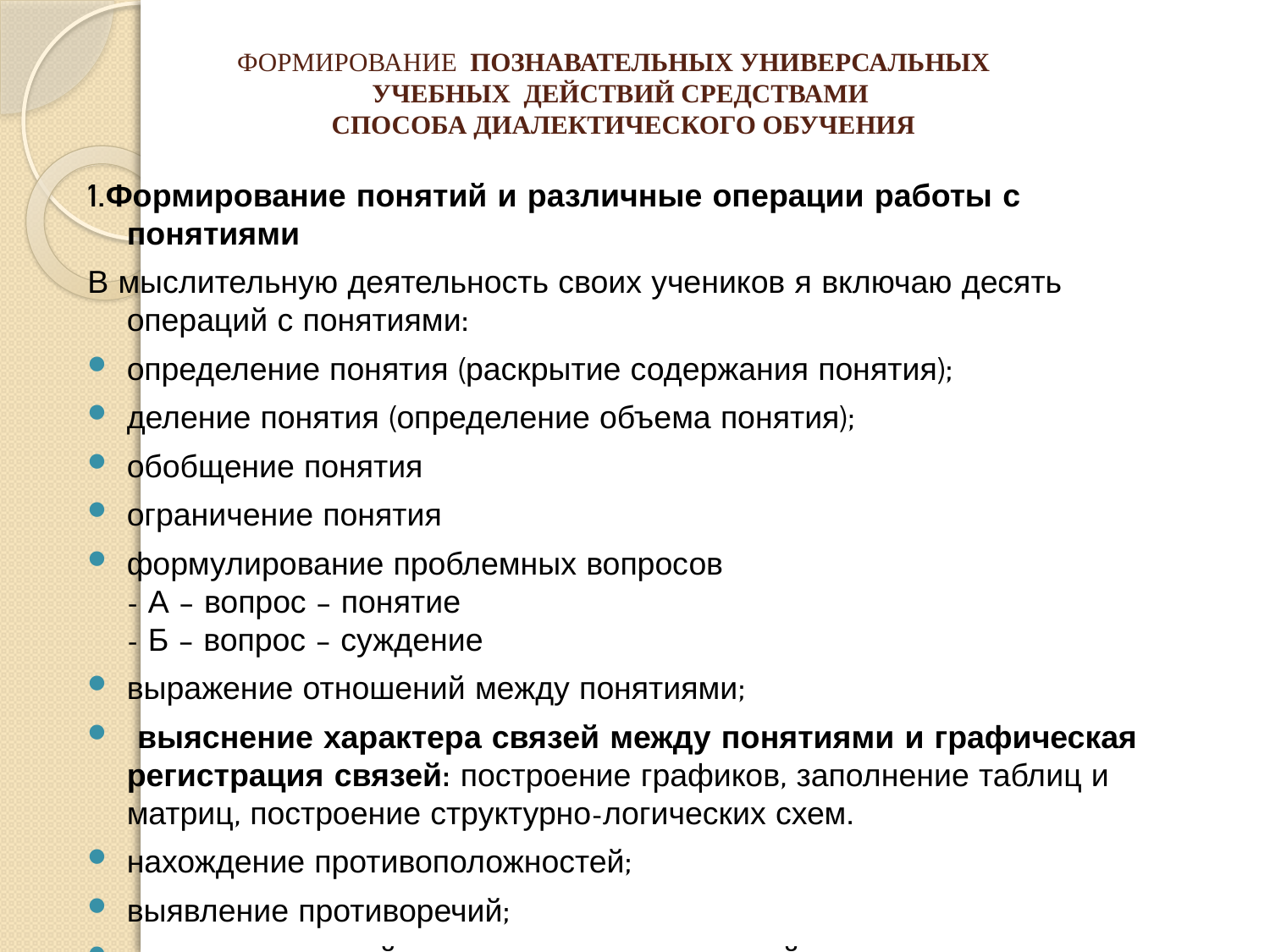

# ФОРМИРОВАНИЕ  ПОЗНАВАТЕЛЬНЫХ УНИВЕРСАЛЬНЫХ  УЧЕБНЫХ  ДЕЙСТВИЙ СРЕДСТВАМИ  СПОСОБА ДИАЛЕКТИЧЕСКОГО ОБУЧЕНИЯ
1.Формирование понятий и различные операции работы с понятиями
В мыслительную деятельность своих учеников я включаю десять операций с понятиями:
определение понятия (раскрытие содержания понятия);
деление понятия (определение объема понятия);
обобщение понятия
ограничение понятия
формулирование проблемных вопросов
- А – вопрос – понятие
- Б – вопрос – суждение
выражение отношений между понятиями;
 выяснение характера связей между понятиями и графическая регистрация связей: построение графиков, заполнение таблиц и матриц, построение структурно-логических схем.
нахождение противоположностей;
выявление противоречий;
нахождение путей разрешения противоречий.